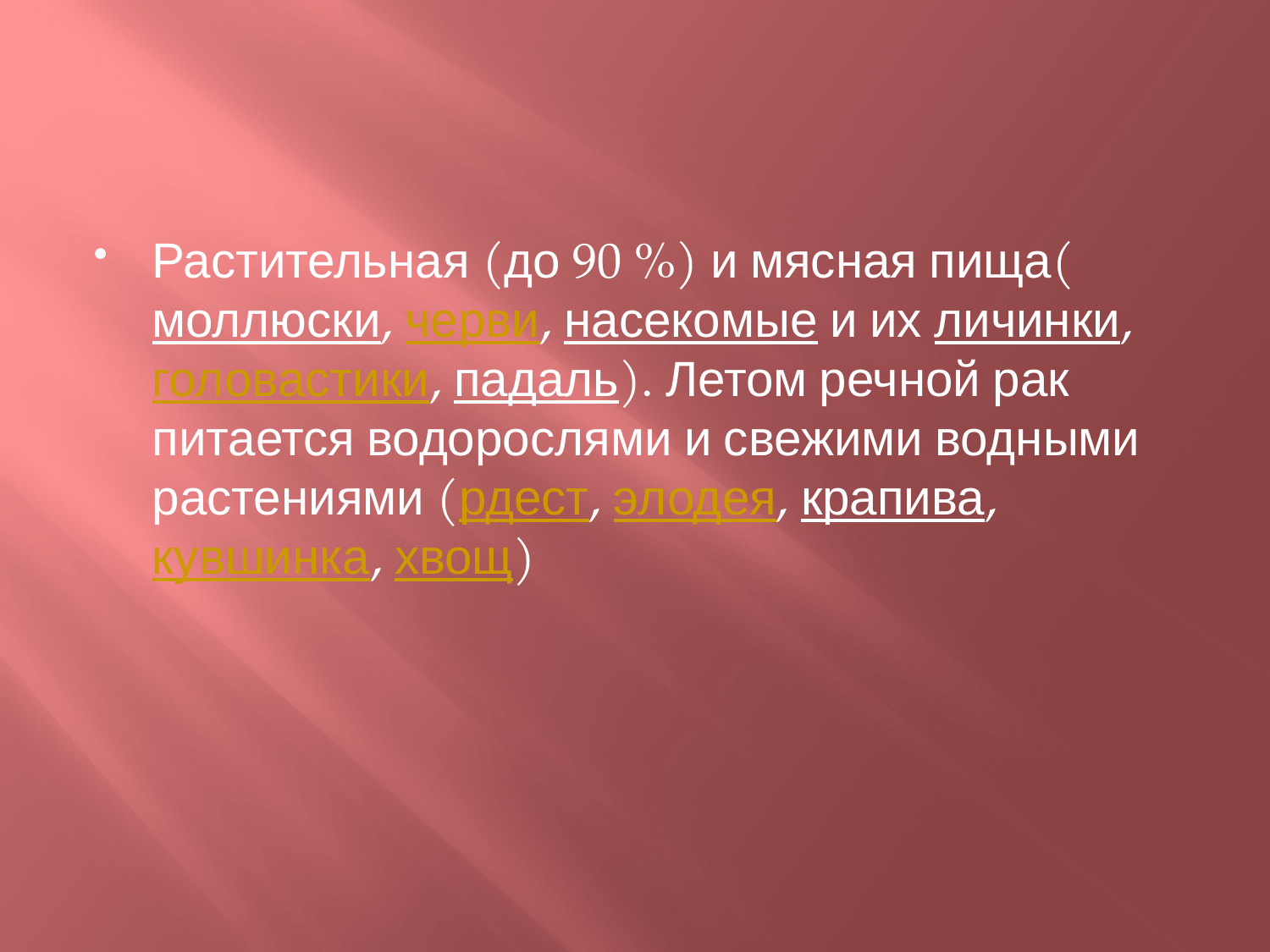

#
Растительная (до 90 %) и мясная пища(моллюски, черви, насекомые и их личинки, головастики, падаль). Летом речной рак питается водорослями и свежими водными растениями (рдест, элодея, крапива, кувшинка, хвощ)